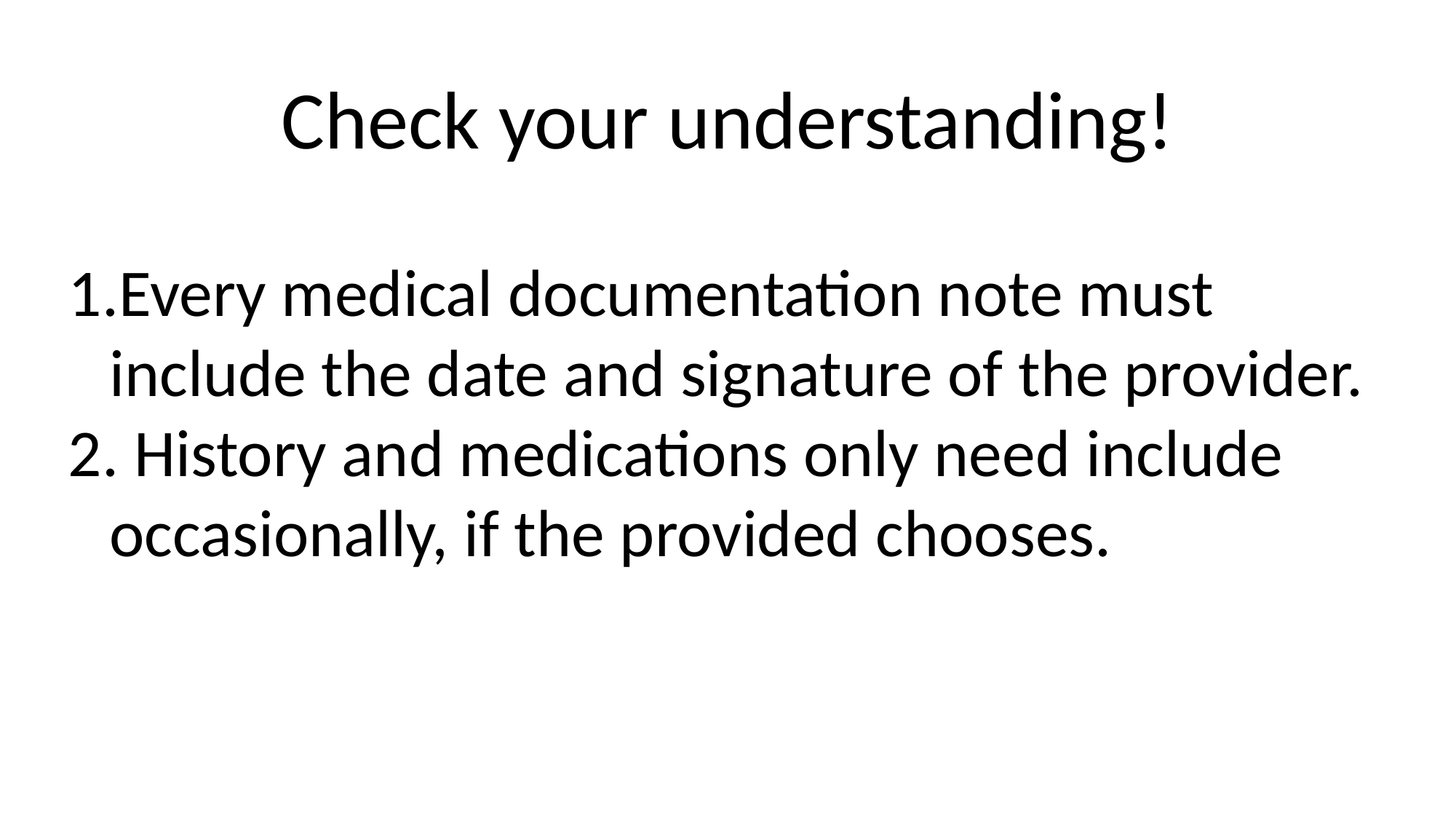

# Check your understanding!
Every medical documentation note must include the date and signature of the provider.
 History and medications only need include occasionally, if the provided chooses.